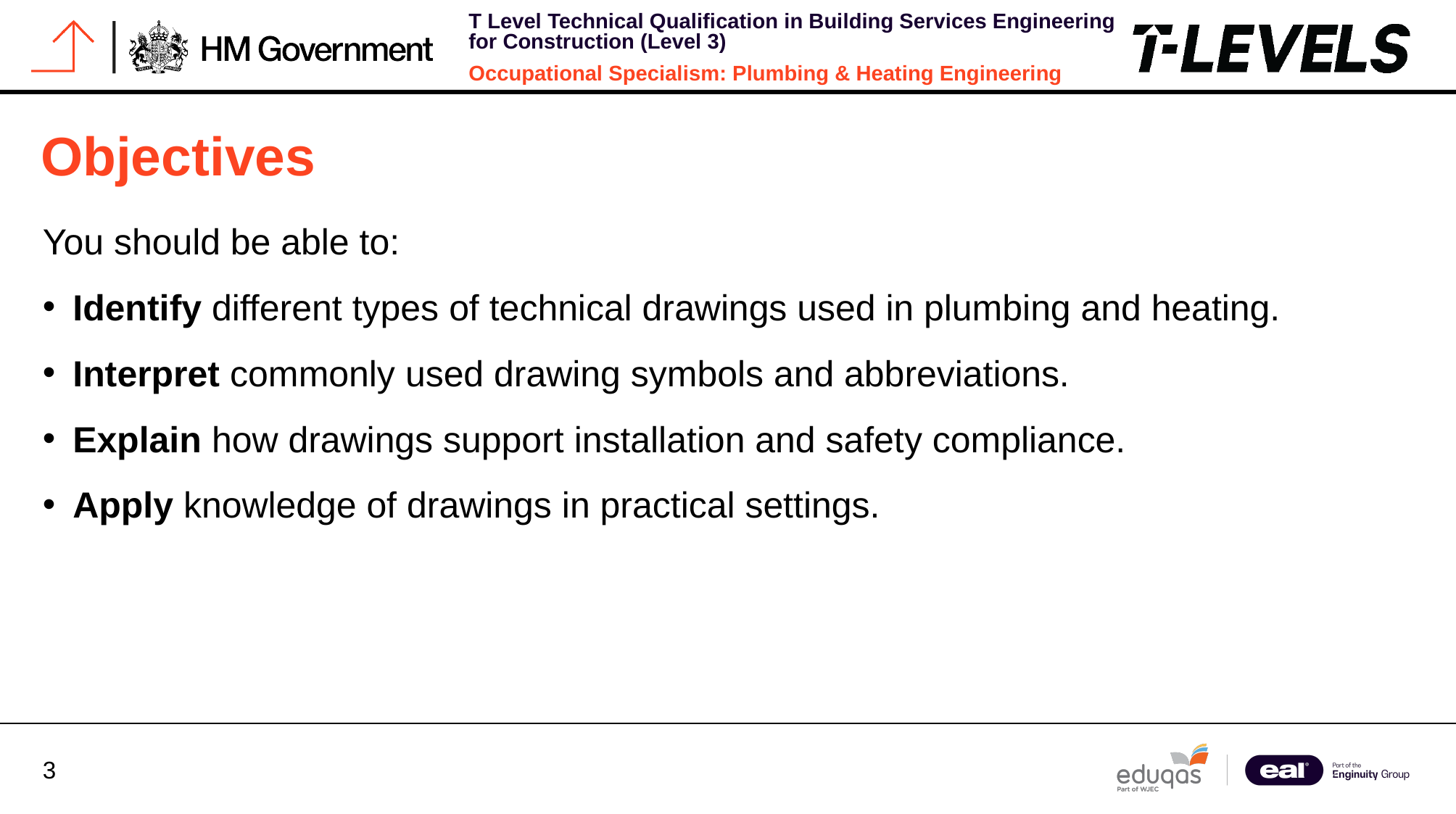

# Objectives
You should be able to:
Identify different types of technical drawings used in plumbing and heating.
Interpret commonly used drawing symbols and abbreviations.
Explain how drawings support installation and safety compliance.
Apply knowledge of drawings in practical settings.